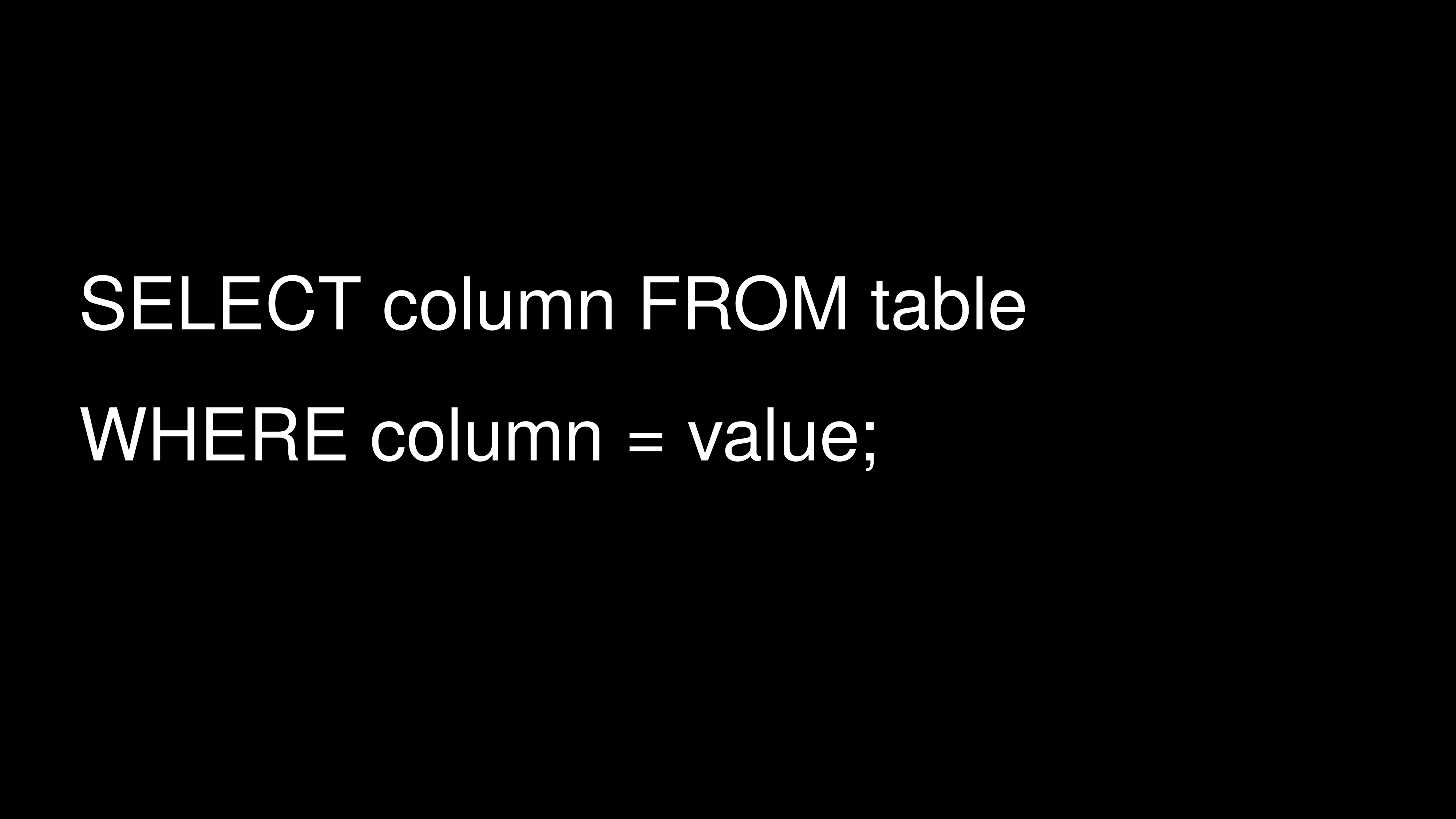

SELECT column FROM table
WHERE column = value;